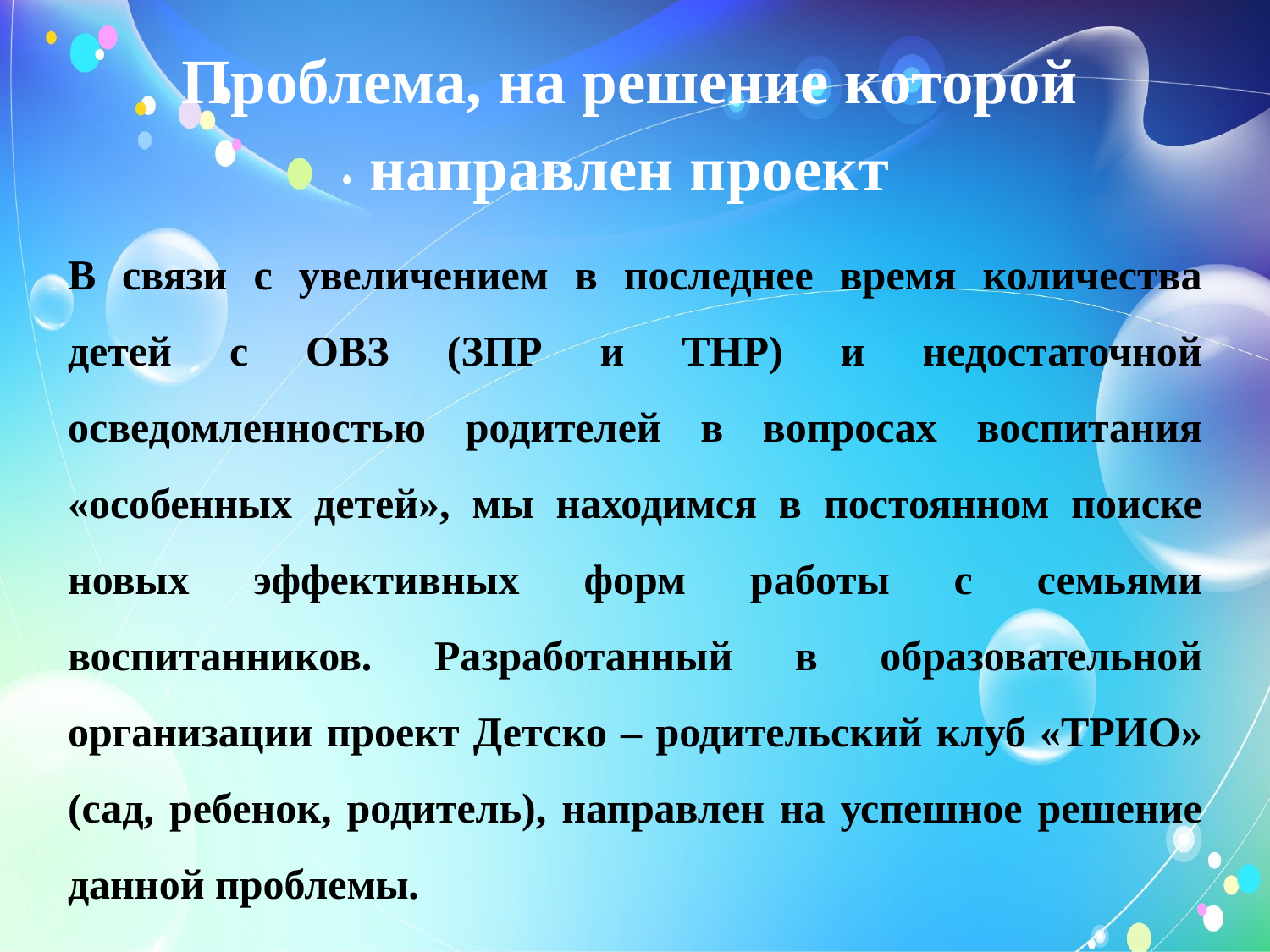

# Проблема, на решение которой направлен проект
В связи с увеличением в последнее время количества детей с ОВЗ (ЗПР и ТНР) и недостаточной осведомленностью родителей в вопросах воспитания «особенных детей», мы находимся в постоянном поиске новых эффективных форм работы с семьями воспитанников. Разработанный в образовательной организации проект Детско – родительский клуб «ТРИО» (сад, ребенок, родитель), направлен на успешное решение данной проблемы.